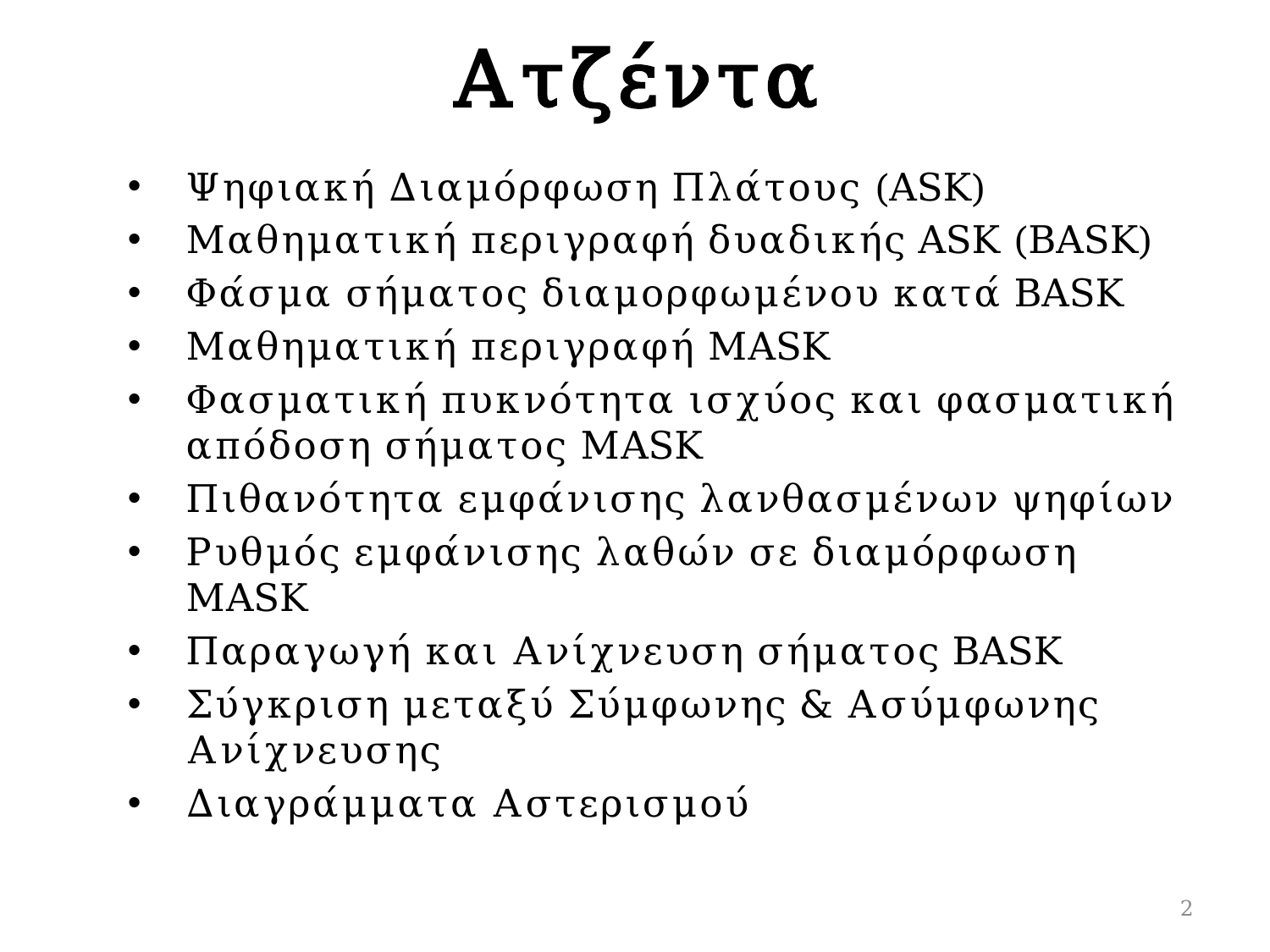

Ατζέντα
Ψηφιακή Διαμόρφωση Πλάτους (ASK)
Μαθηματική περιγραφή δυαδικής ASK (BASK)
Φάσμα σήματος διαμορφωμένου κατά BASK
Μαθηματική περιγραφή ΜASK
Φασματική πυκνότητα ισχύος και φασματική απόδοση σήματος ΜASK
Πιθανότητα εμφάνισης λανθασμένων ψηφίων
Ρυθμός εμφάνισης λαθών σε διαμόρφωση ΜASK
Παραγωγή και Ανίχνευση σήματος BASK
Σύγκριση μεταξύ Σύμφωνης & Ασύμφωνης Ανίχνευσης
Διαγράμματα Αστερισμού
2